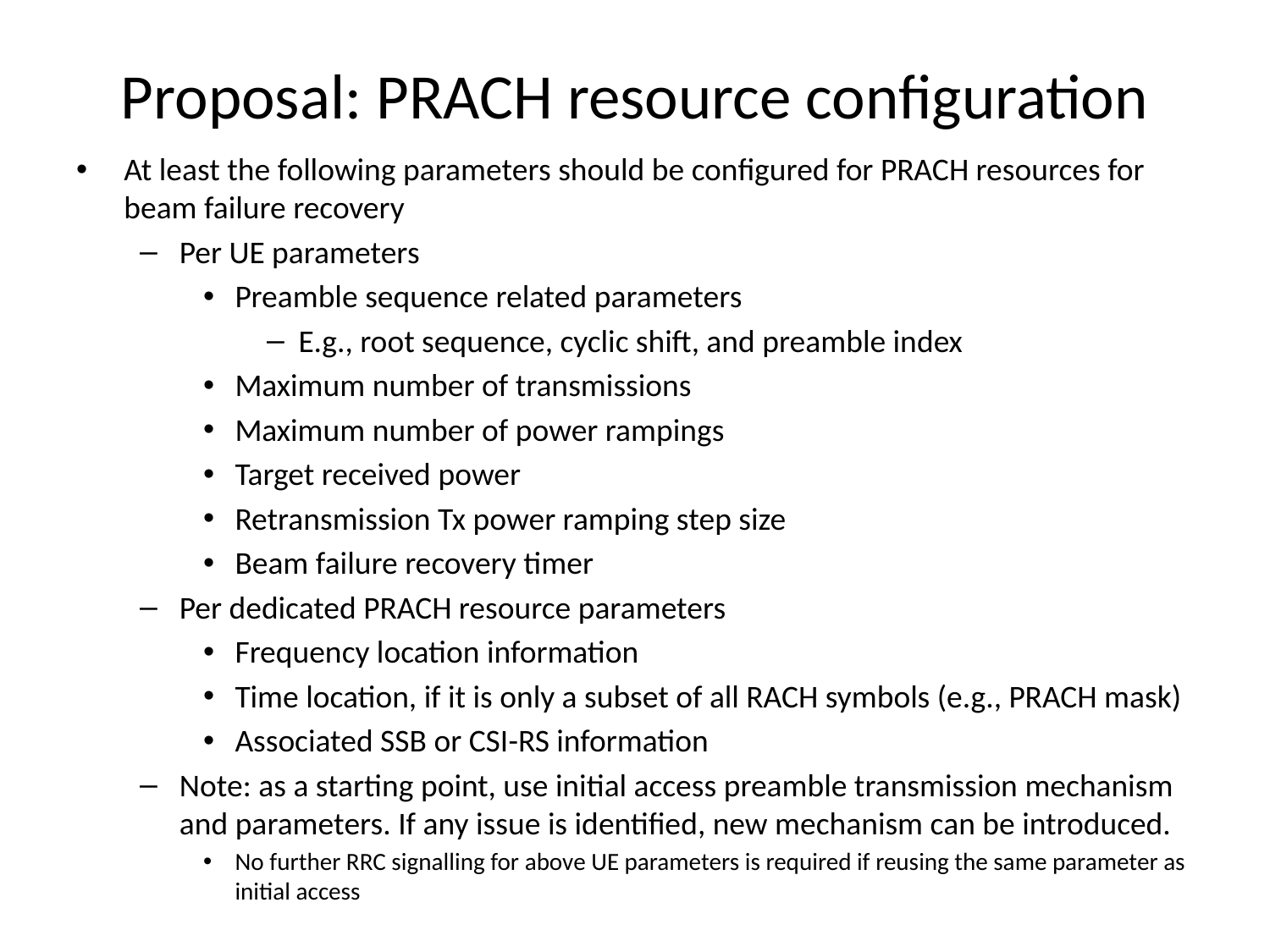

# Proposal: PRACH resource configuration
At least the following parameters should be configured for PRACH resources for beam failure recovery
Per UE parameters
Preamble sequence related parameters
E.g., root sequence, cyclic shift, and preamble index
Maximum number of transmissions
Maximum number of power rampings
Target received power
Retransmission Tx power ramping step size
Beam failure recovery timer
Per dedicated PRACH resource parameters
Frequency location information
Time location, if it is only a subset of all RACH symbols (e.g., PRACH mask)
Associated SSB or CSI-RS information
Note: as a starting point, use initial access preamble transmission mechanism and parameters. If any issue is identified, new mechanism can be introduced.
No further RRC signalling for above UE parameters is required if reusing the same parameter as initial access